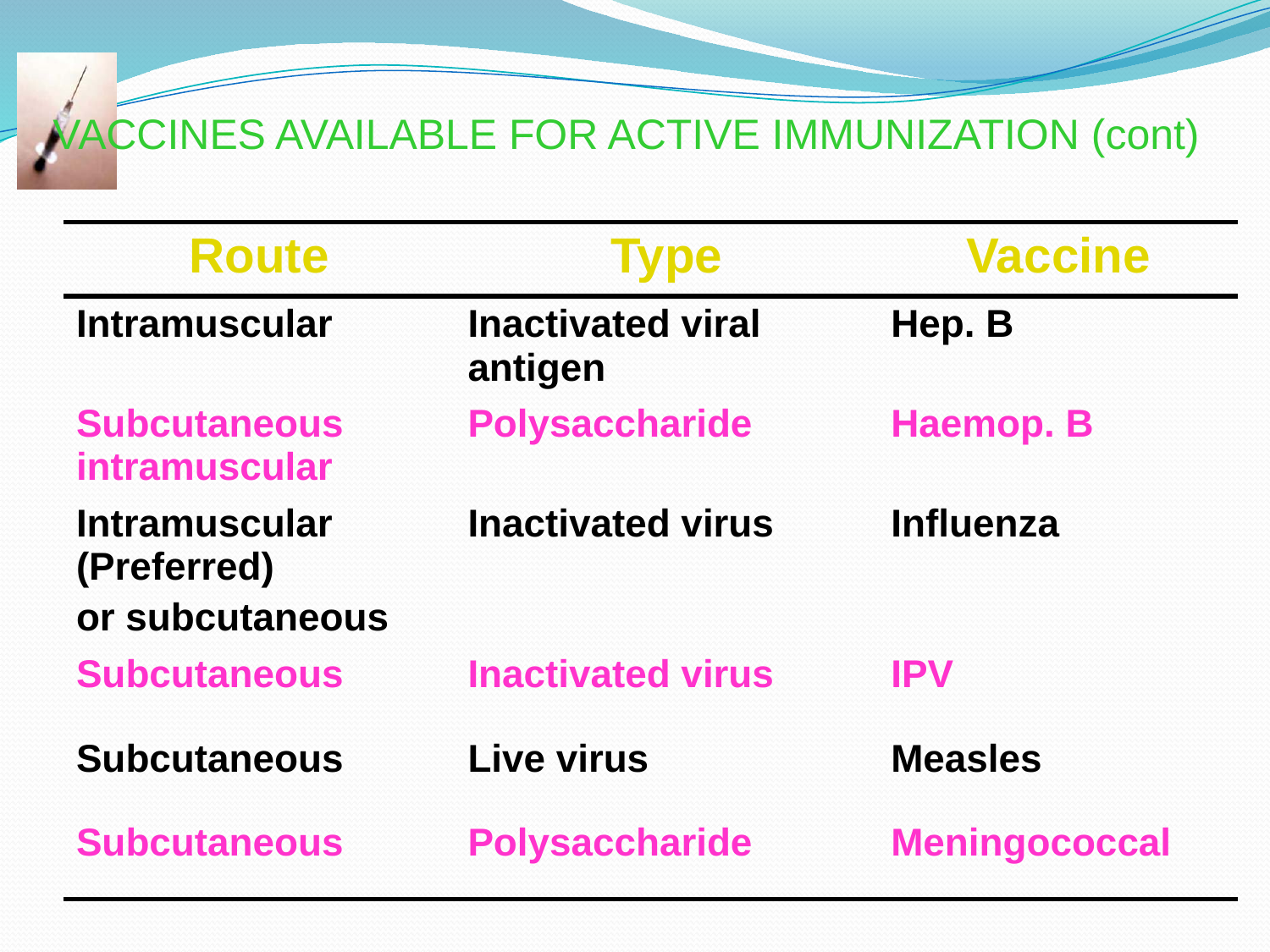

# VACCINES AVAILABLE FOR ACTIVE IMMUNIZATION (cont)
| Route | Type | Vaccine |
| --- | --- | --- |
| Intramuscular | Inactivated viral antigen | Hep. B |
| Subcutaneous intramuscular | Polysaccharide | Haemop. B |
| Intramuscular (Preferred) or subcutaneous | Inactivated virus | Influenza |
| Subcutaneous | Inactivated virus | IPV |
| Subcutaneous | Live virus | Measles |
| Subcutaneous | Polysaccharide | Meningococcal |